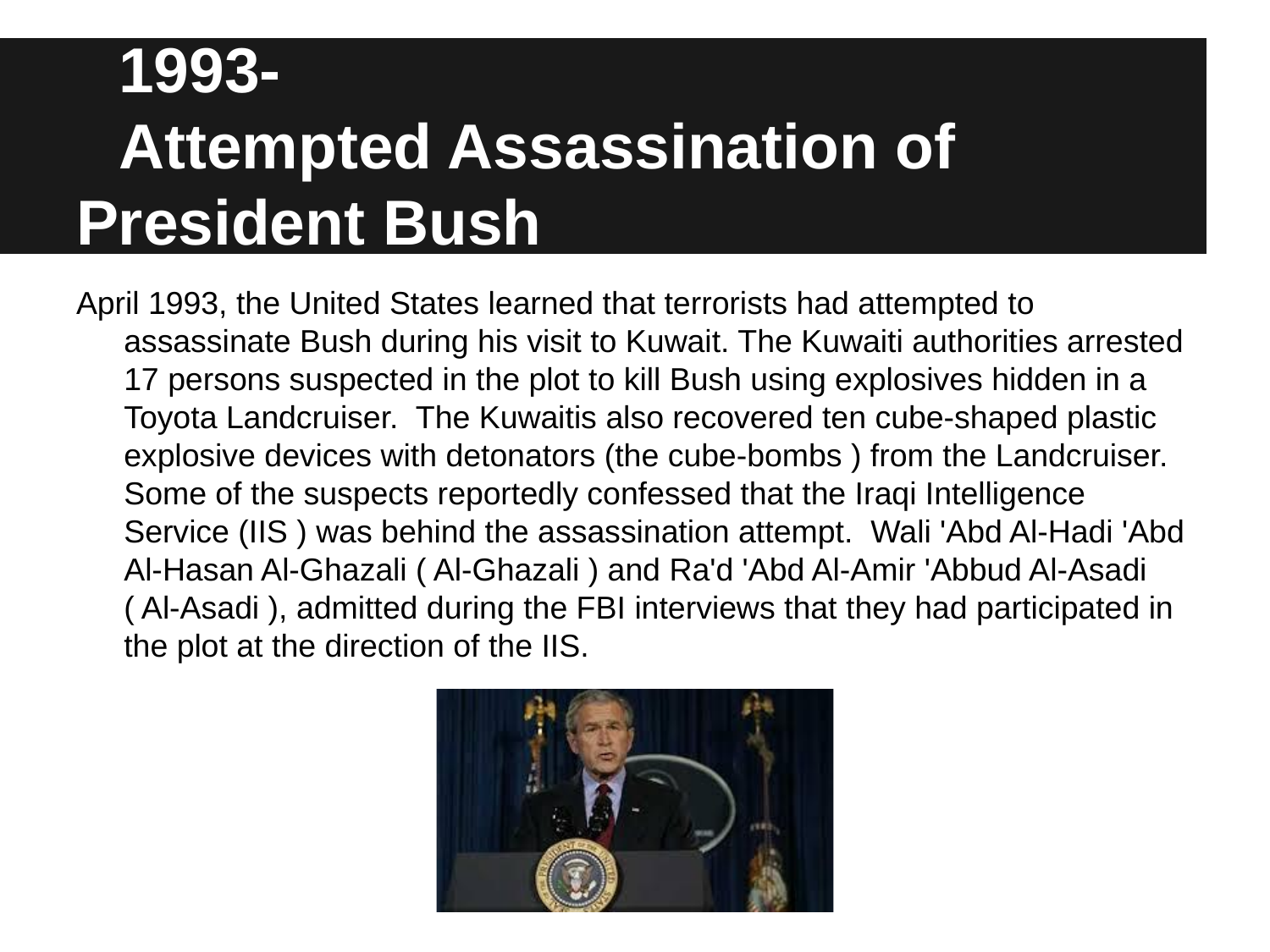

# 1993-
Attempted Assassination of President Bush
April 1993, the United States learned that terrorists had attempted to assassinate Bush during his visit to Kuwait. The Kuwaiti authorities arrested 17 persons suspected in the plot to kill Bush using explosives hidden in a Toyota Landcruiser.  The Kuwaitis also recovered ten cube-shaped plastic explosive devices with detonators (the cube-bombs ) from the Landcruiser. Some of the suspects reportedly confessed that the Iraqi Intelligence Service (IIS ) was behind the assassination attempt.  Wali 'Abd Al-Hadi 'Abd Al-Hasan Al-Ghazali ( Al-Ghazali ) and Ra'd 'Abd Al-Amir 'Abbud Al-Asadi ( Al-Asadi ), admitted during the FBI interviews that they had participated in the plot at the direction of the IIS.